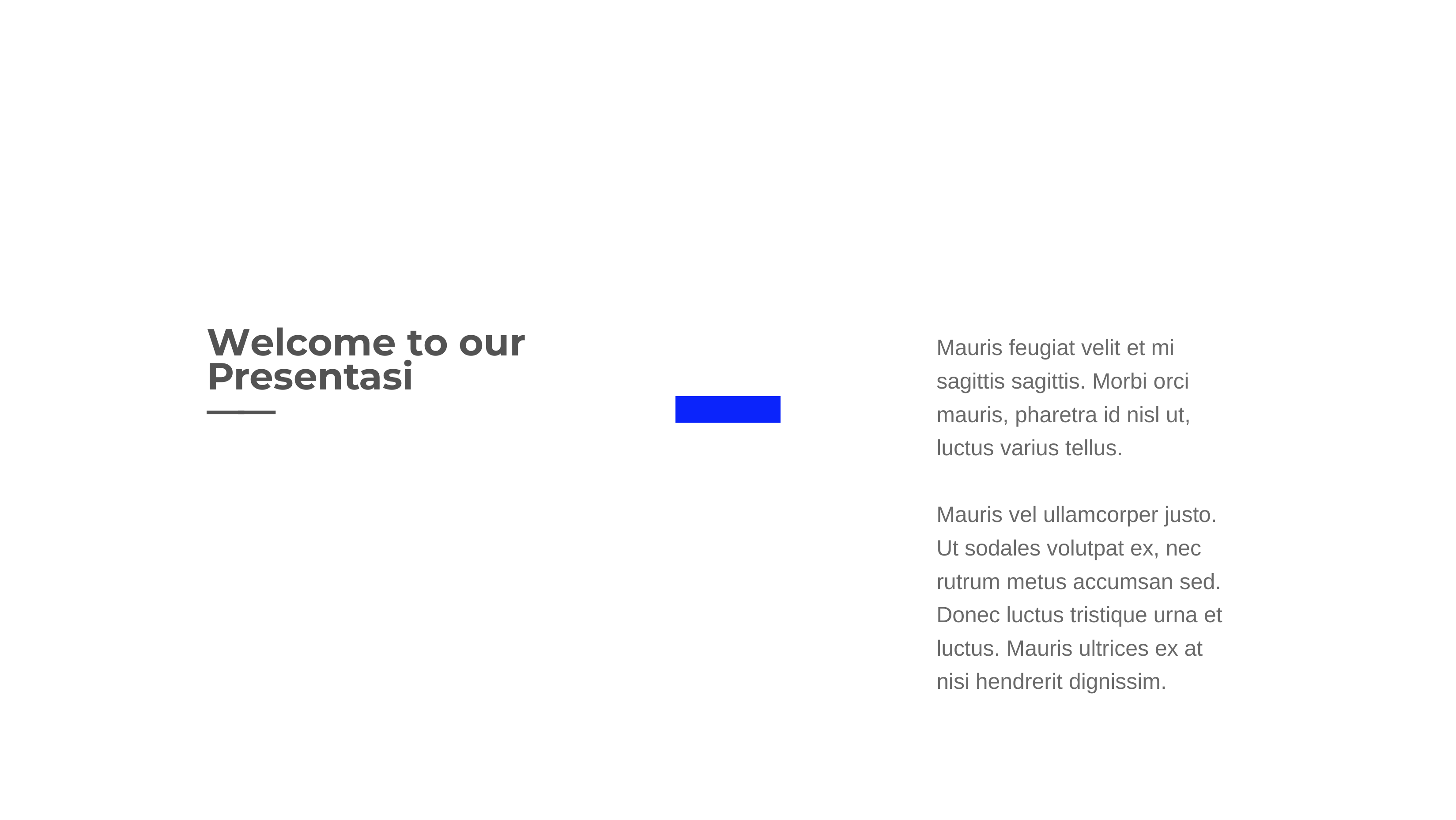

Mauris feugiat velit et mi sagittis sagittis. Morbi orci mauris, pharetra id nisl ut, luctus varius tellus.

Mauris vel ullamcorper justo. Ut sodales volutpat ex, nec rutrum metus accumsan sed. Donec luctus tristique urna et luctus. Mauris ultrices ex at nisi hendrerit dignissim.

Welcome to our Presentasi
——